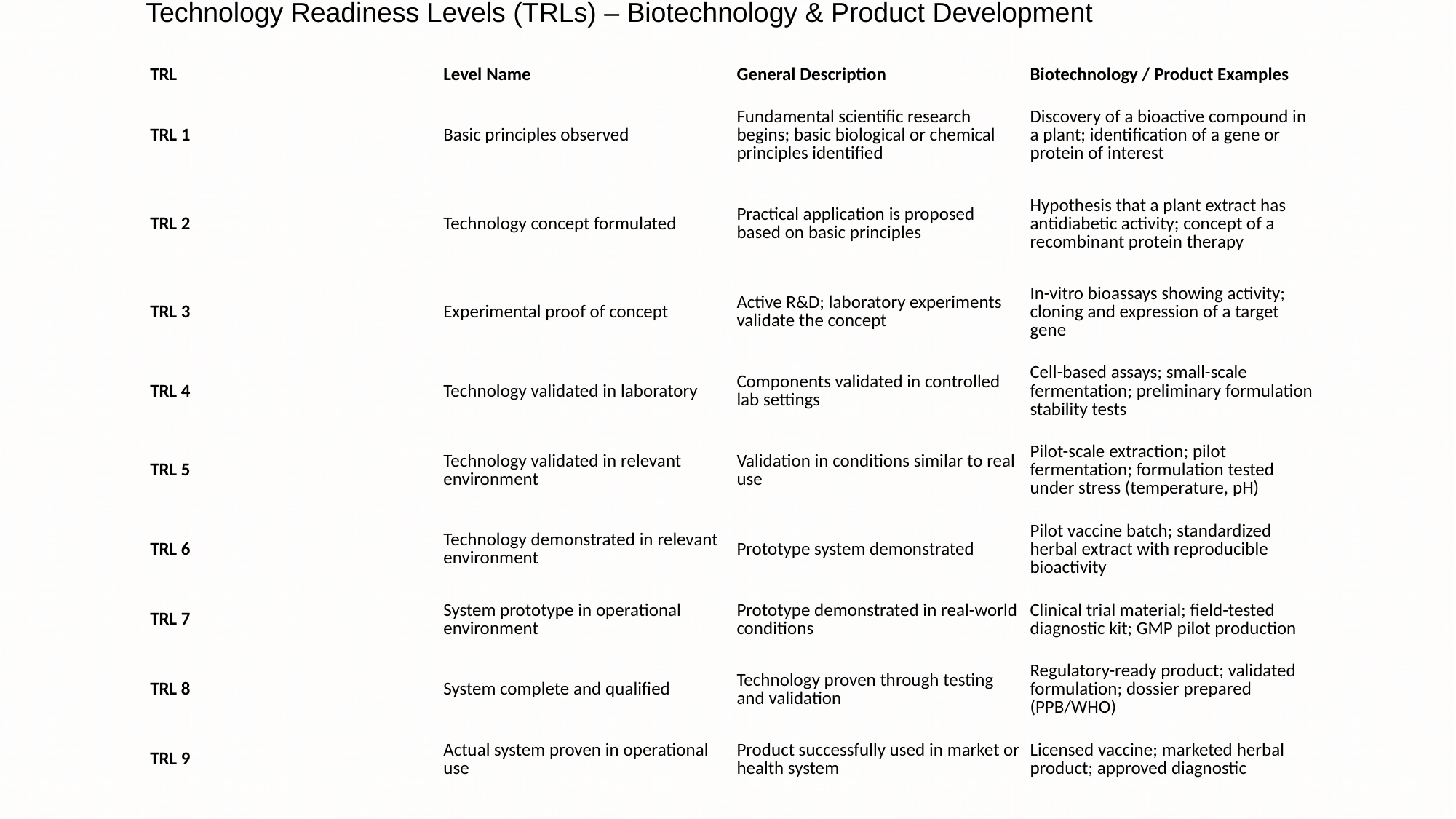

Technology Readiness Levels (TRLs) – Biotechnology & Product Development
| TRL | Level Name | General Description | Biotechnology / Product Examples |
| --- | --- | --- | --- |
| TRL 1 | Basic principles observed | Fundamental scientific research begins; basic biological or chemical principles identified | Discovery of a bioactive compound in a plant; identification of a gene or protein of interest |
| TRL 2 | Technology concept formulated | Practical application is proposed based on basic principles | Hypothesis that a plant extract has antidiabetic activity; concept of a recombinant protein therapy |
| TRL 3 | Experimental proof of concept | Active R&D; laboratory experiments validate the concept | In-vitro bioassays showing activity; cloning and expression of a target gene |
| TRL 4 | Technology validated in laboratory | Components validated in controlled lab settings | Cell-based assays; small-scale fermentation; preliminary formulation stability tests |
| TRL 5 | Technology validated in relevant environment | Validation in conditions similar to real use | Pilot-scale extraction; pilot fermentation; formulation tested under stress (temperature, pH) |
| TRL 6 | Technology demonstrated in relevant environment | Prototype system demonstrated | Pilot vaccine batch; standardized herbal extract with reproducible bioactivity |
| TRL 7 | System prototype in operational environment | Prototype demonstrated in real-world conditions | Clinical trial material; field-tested diagnostic kit; GMP pilot production |
| TRL 8 | System complete and qualified | Technology proven through testing and validation | Regulatory-ready product; validated formulation; dossier prepared (PPB/WHO) |
| TRL 9 | Actual system proven in operational use | Product successfully used in market or health system | Licensed vaccine; marketed herbal product; approved diagnostic |